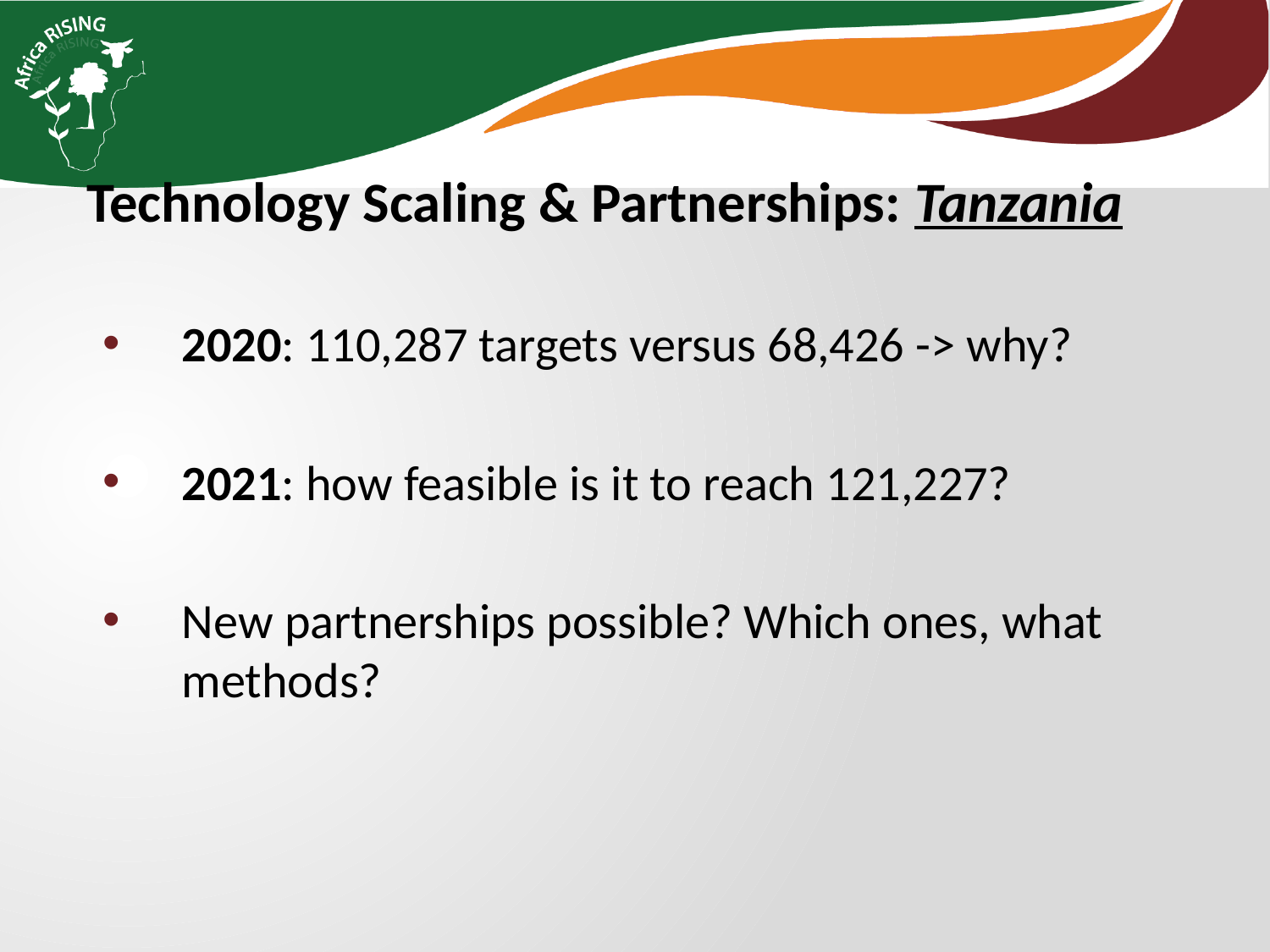

Technology Scaling & Partnerships: Tanzania

2020: 110,287 targets versus 68,426 -> why?

2021: how feasible is it to reach 121,227?

New partnerships possible? Which ones, what methods?